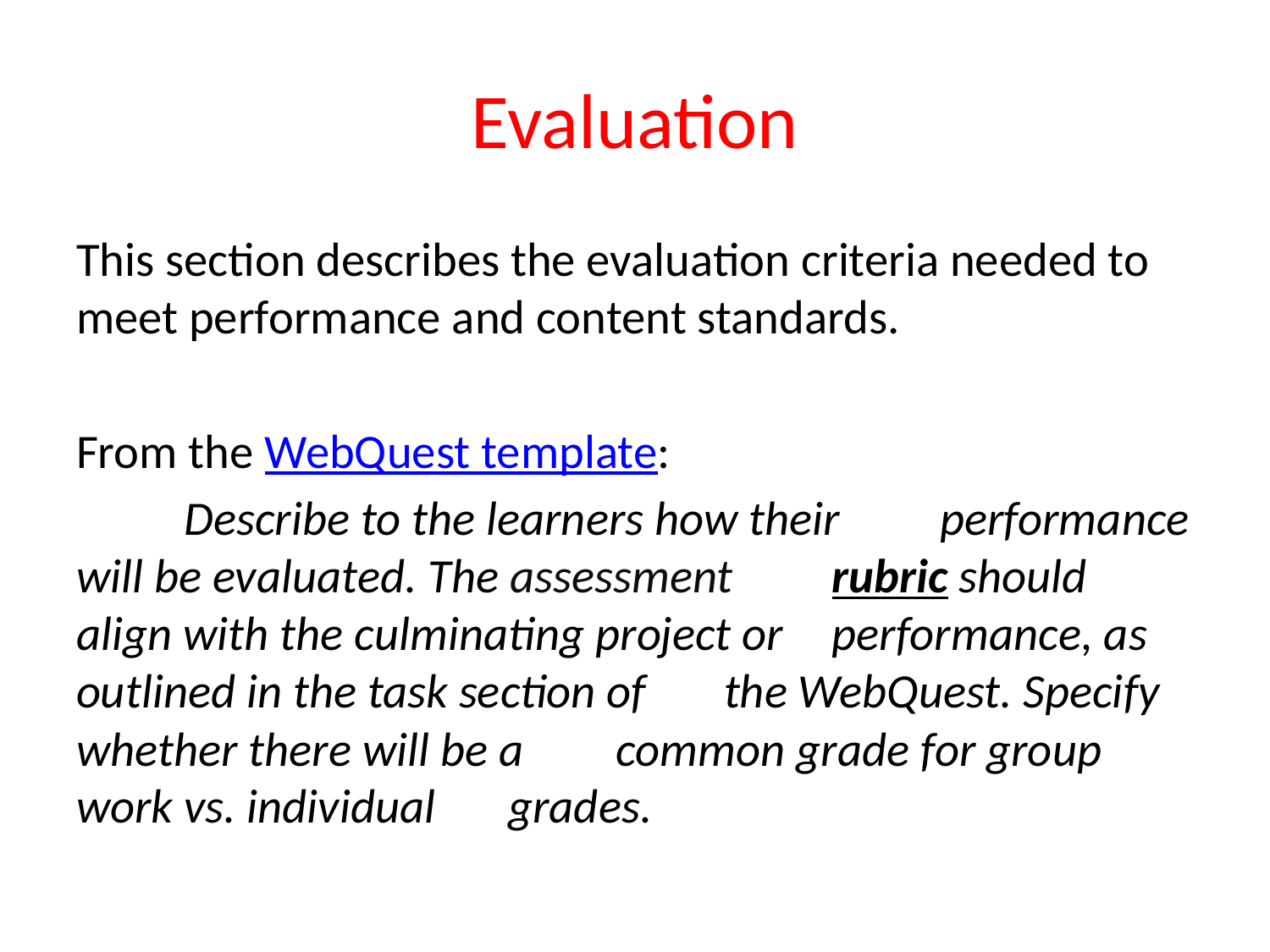

# Evaluation
This section describes the evaluation criteria needed to meet performance and content standards.

From the WebQuest template:
	Describe to the learners how their 	performance will be evaluated. The assessment 	rubric should align with the culminating project or 	performance, as outlined in the task section of 	the WebQuest. Specify whether there will be a 	common grade for group work vs. individual 	grades.